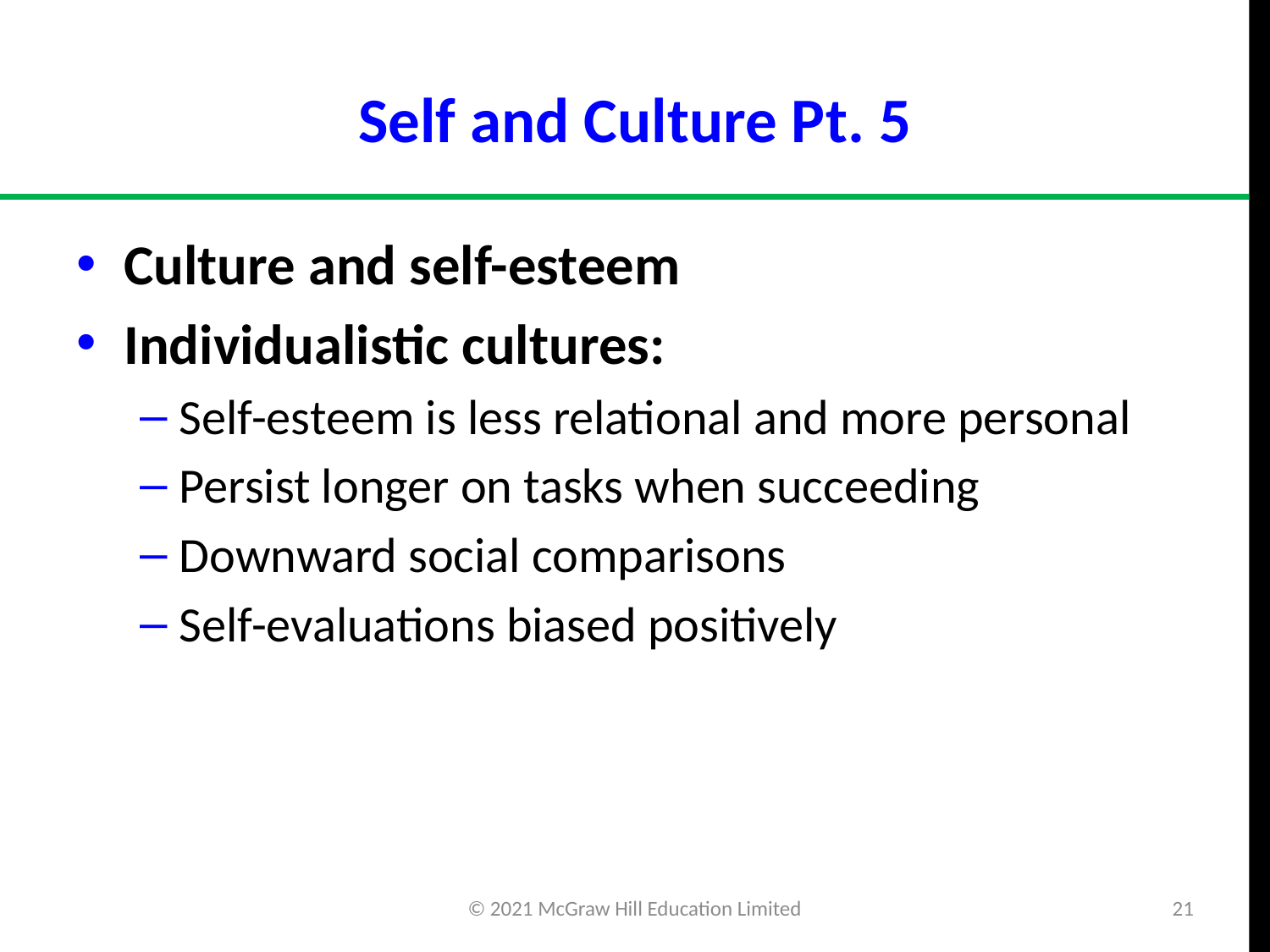

# Self and Culture Pt. 5
Culture and self-esteem
Individualistic cultures:
Self-esteem is less relational and more personal
Persist longer on tasks when succeeding
Downward social comparisons
Self-evaluations biased positively

© 2021 McGraw Hill Education Limited
21